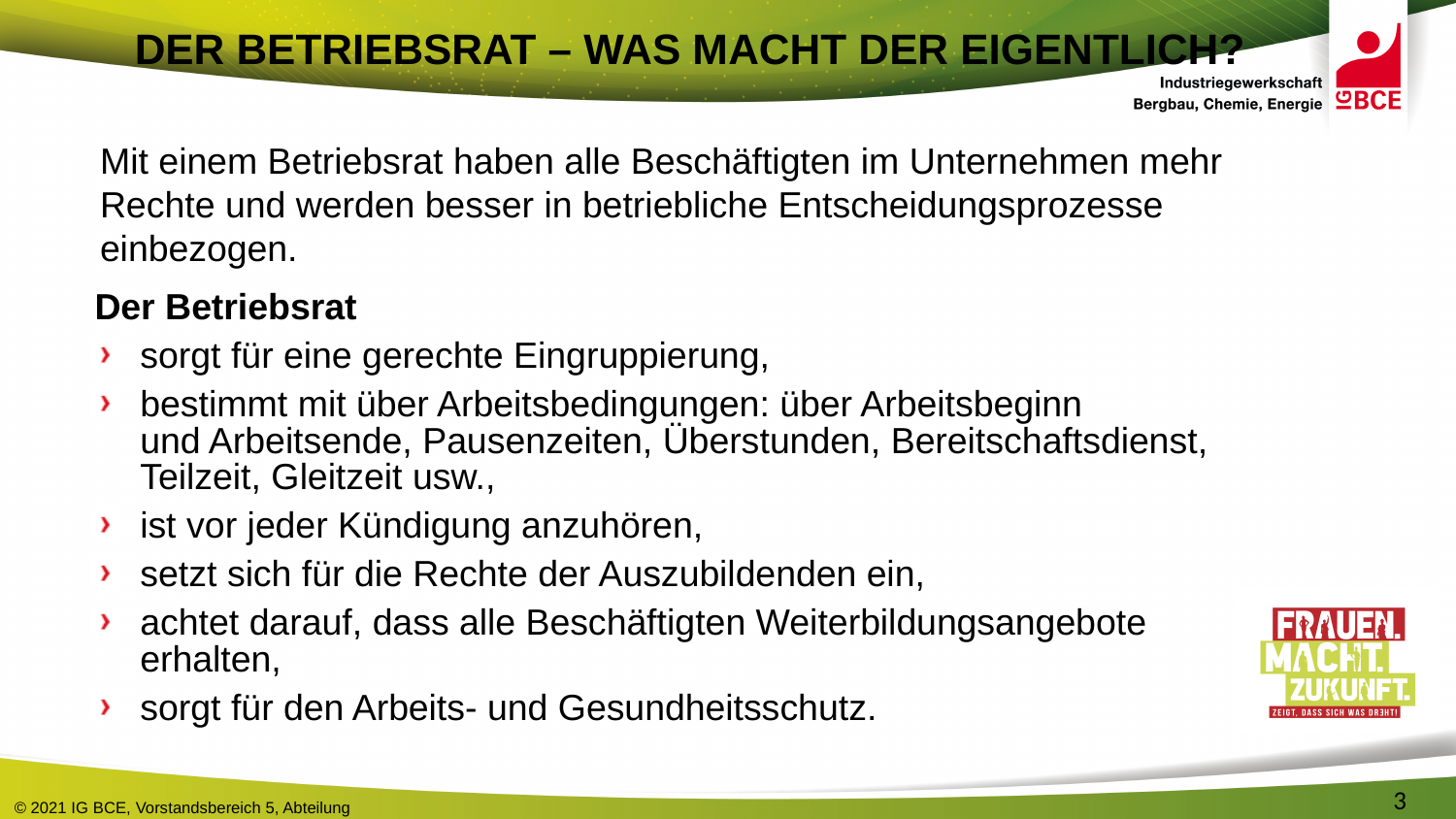

Der Betriebsrat – was macht der eigentlich?
Mit einem Betriebsrat haben alle Beschäftigten im Unternehmen mehr Rechte und werden besser in betriebliche Entscheidungsprozesse einbezogen.
Der Betriebsrat
sorgt für eine gerechte Eingruppierung,
bestimmt mit über Arbeitsbedingungen: über Arbeitsbeginn
und Arbeitsende, Pausenzeiten, Überstunden, Bereitschaftsdienst, Teilzeit, Gleitzeit usw.,
ist vor jeder Kündigung anzuhören,
setzt sich für die Rechte der Auszubildenden ein,
achtet darauf, dass alle Beschäftigten Weiterbildungsangebote erhalten,
sorgt für den Arbeits- und Gesundheitsschutz.
3